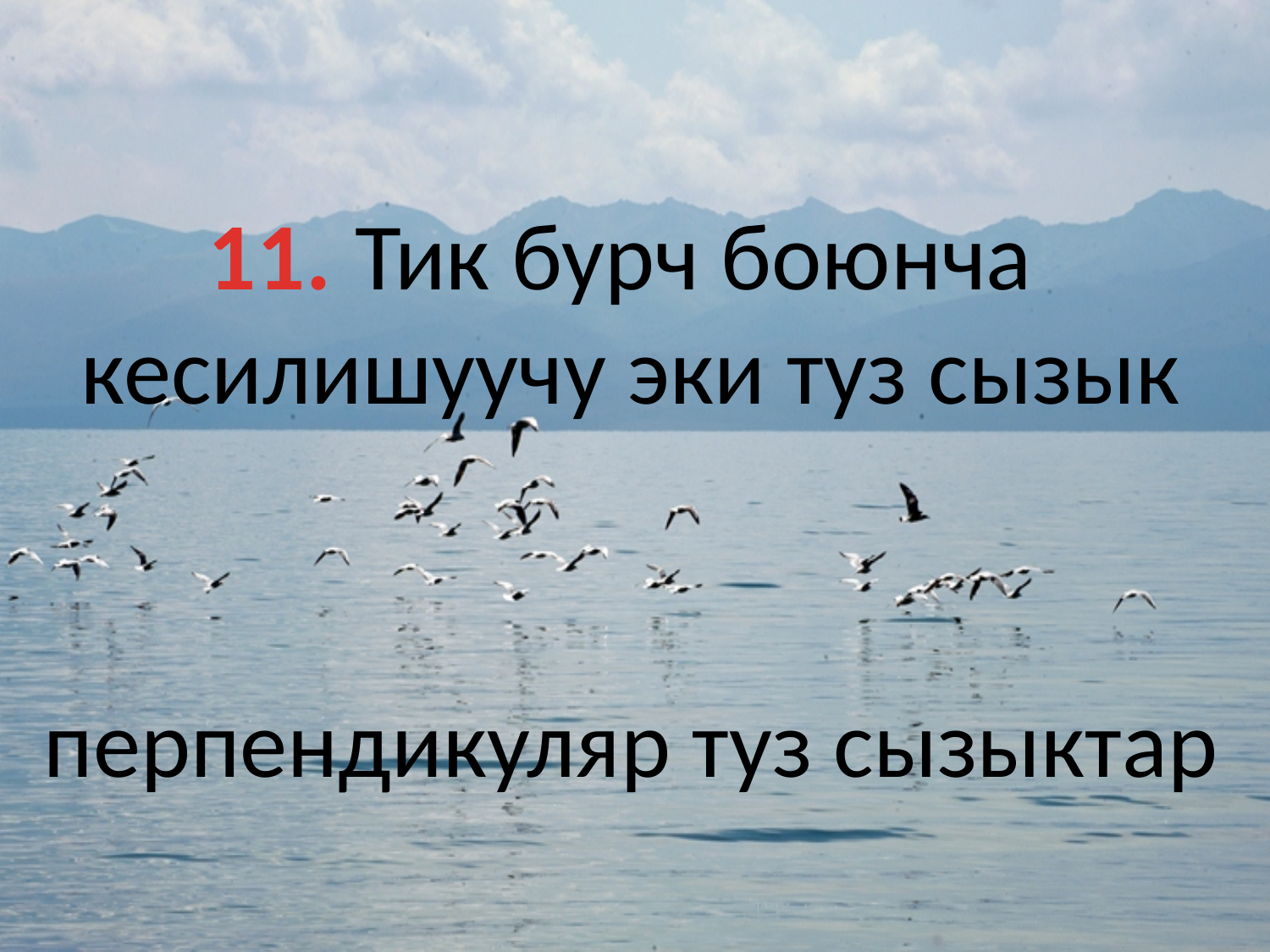

11. Тик бурч боюнча
кесилишуучу эки туз сызык

перпендикуляр туз сызыктар